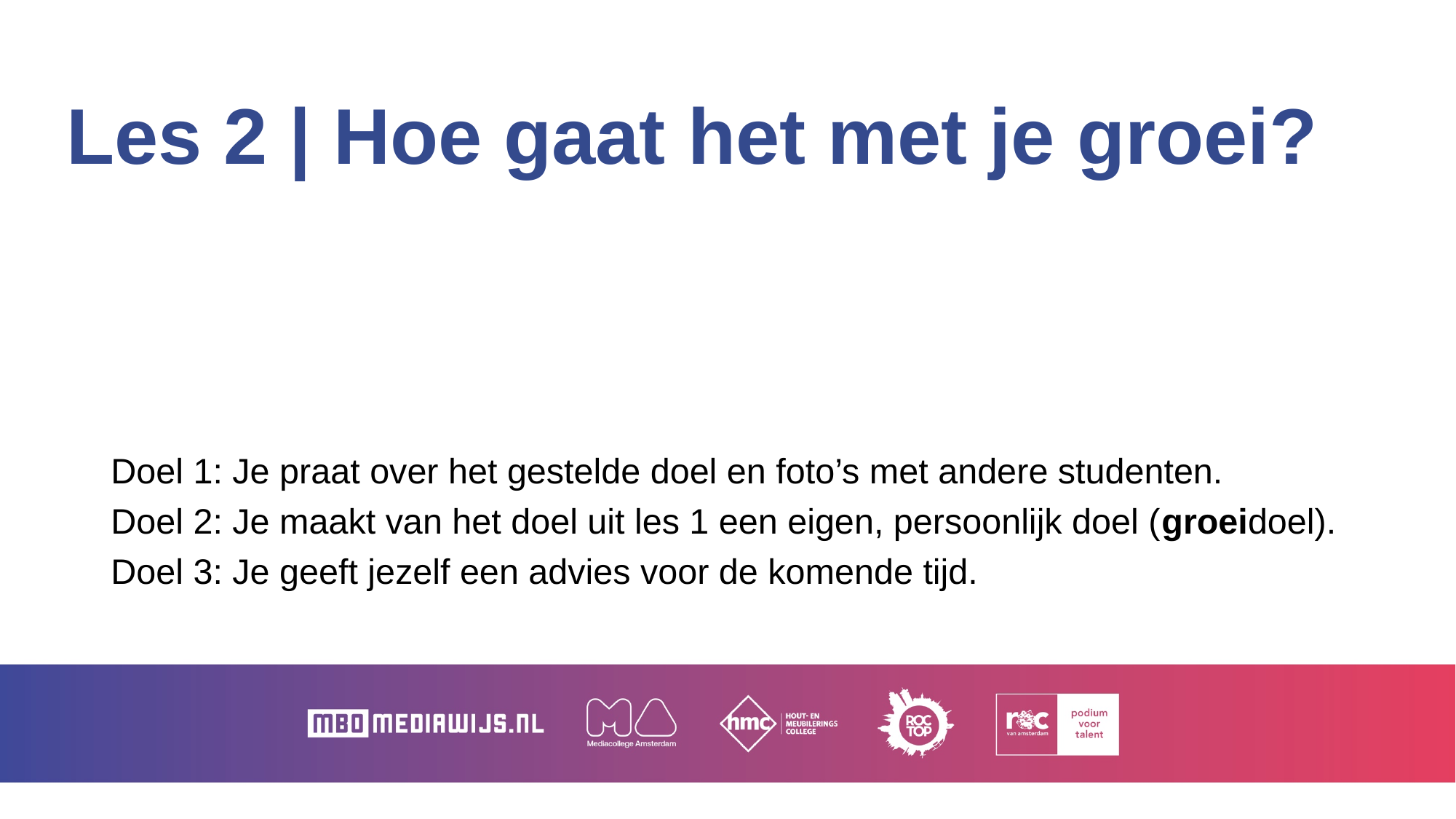

# Les 2 | Hoe gaat het met je groei?
Doel 1: Je praat over het gestelde doel en foto’s met andere studenten.
Doel 2: Je maakt van het doel uit les 1 een eigen, persoonlijk doel (groeidoel).
Doel 3: Je geeft jezelf een advies voor de komende tijd.